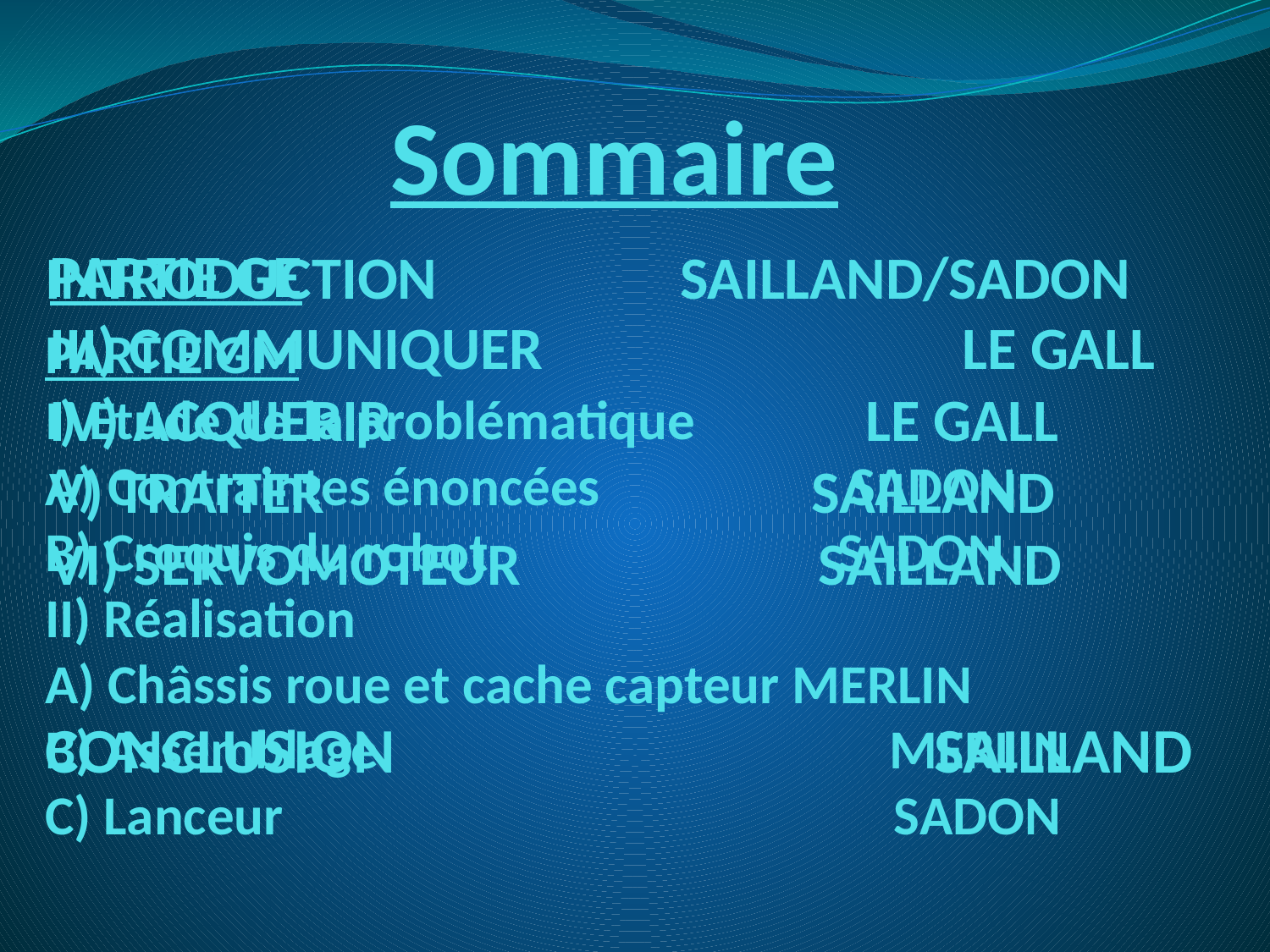

# Sommaire
INTRODUCTION		SAILLAND/SADON
PARTIE GE
III) COMMUNIQUER                               LE GALL
IV) ACQUERIR                                   LE GALL
V) TRAITER                                    SAILLAND
VI) SERVOMOTEUR                      SAILLAND
PARTIE GM
I) Etude de la problématique
A) Contraintes énoncées                    SADON
B) Croquis du robot                            SADON
II) Réalisation
A) Châssis roue et cache capteur MERLIN
B) Assemblage                                         MERLIN
C) Lanceur                                                 SADON
CONCLUSION			            	SAILLAND